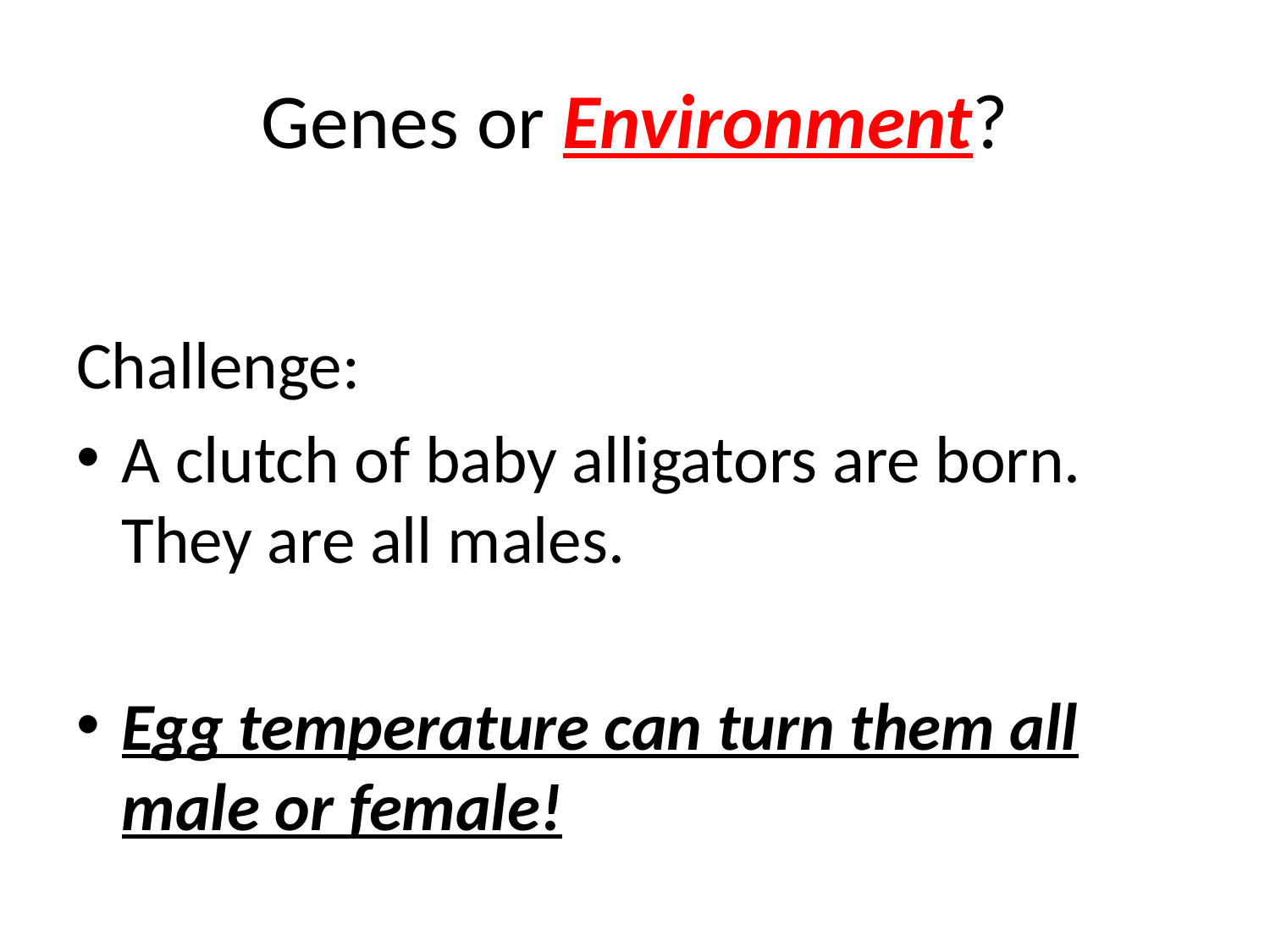

# Genes or Environment?

Challenge:
A clutch of baby alligators are born.  They are all males.

Egg temperature can turn them all male or female!